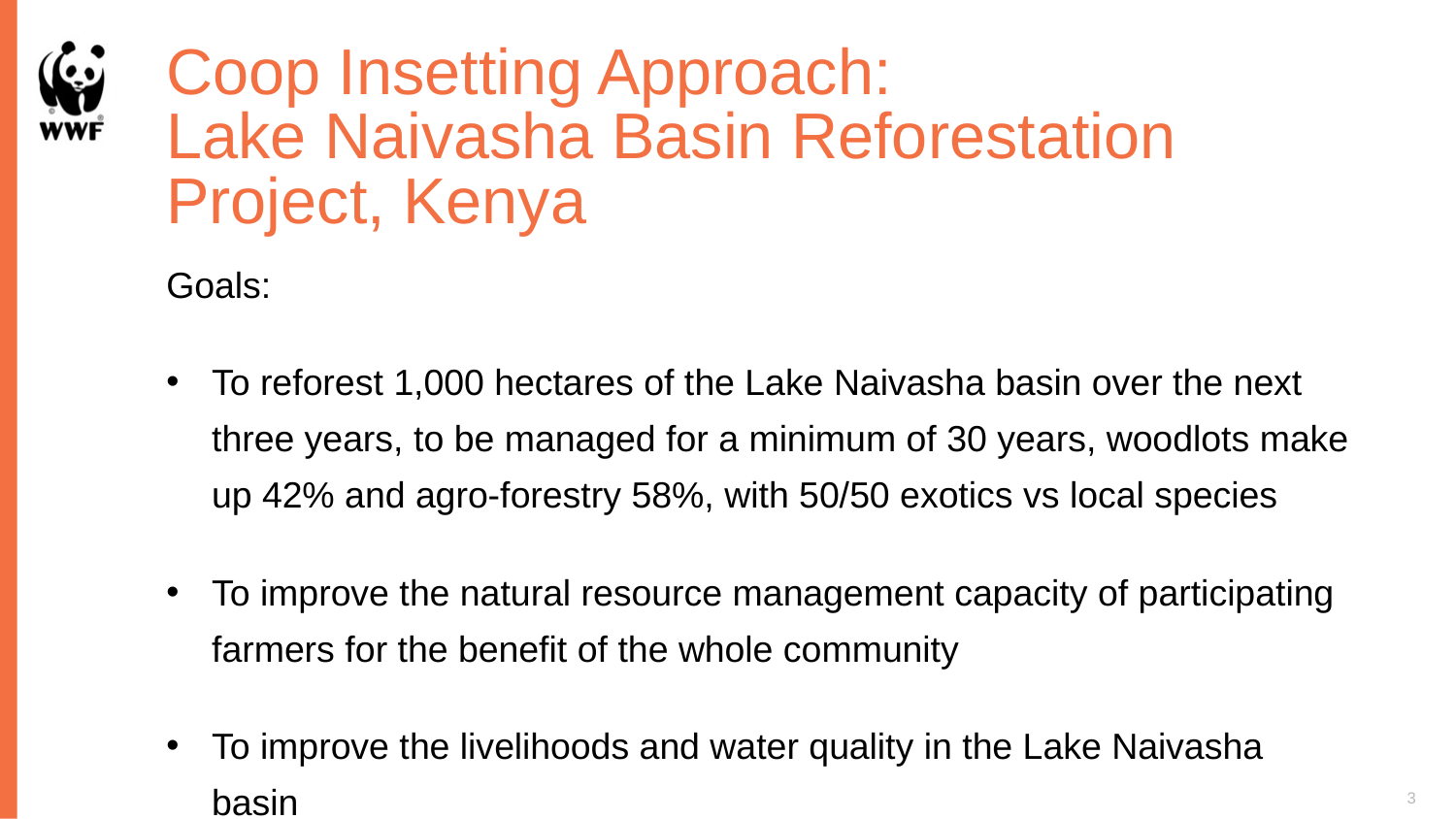

# Coop Insetting Approach: Lake Naivasha Basin Reforestation Project, Kenya
Goals:
To reforest 1,000 hectares of the Lake Naivasha basin over the next three years, to be managed for a minimum of 30 years, woodlots make up 42% and agro-forestry 58%, with 50/50 exotics vs local species
To improve the natural resource management capacity of participating farmers for the benefit of the whole community
To improve the livelihoods and water quality in the Lake Naivasha basin
3